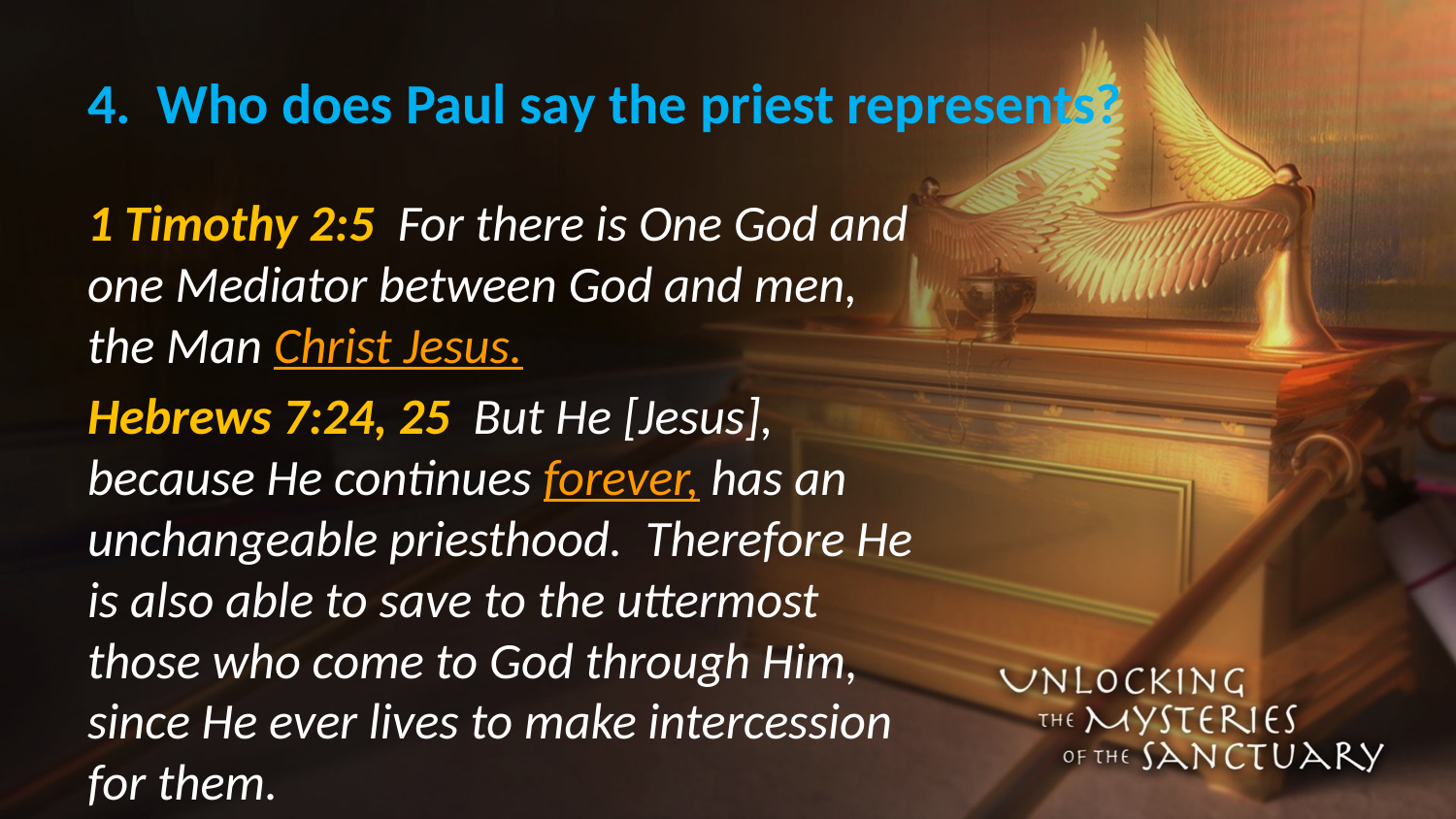

# 4.  Who does Paul say the priest represents?
1 Timothy 2:5  For there is One God and one Mediator between God and men, the Man Christ Jesus.
Hebrews 7:24, 25  But He [Jesus], because He continues forever, has an unchangeable priesthood.  Therefore He is also able to save to the uttermost those who come to God through Him, since He ever lives to make intercession for them.